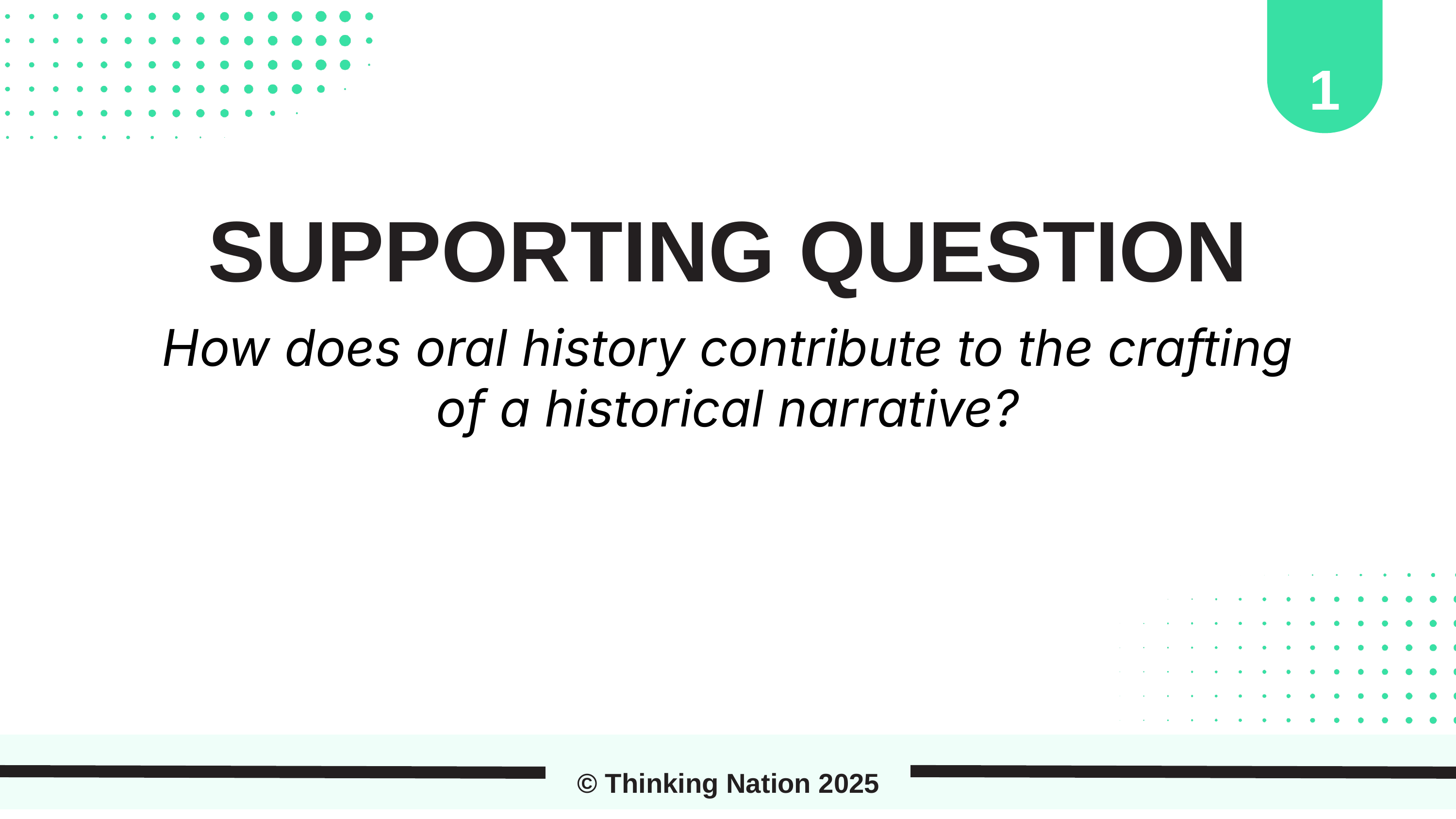

1
SUPPORTING QUESTION
How does oral history contribute to the crafting of a historical narrative?

© Thinking Nation 2025